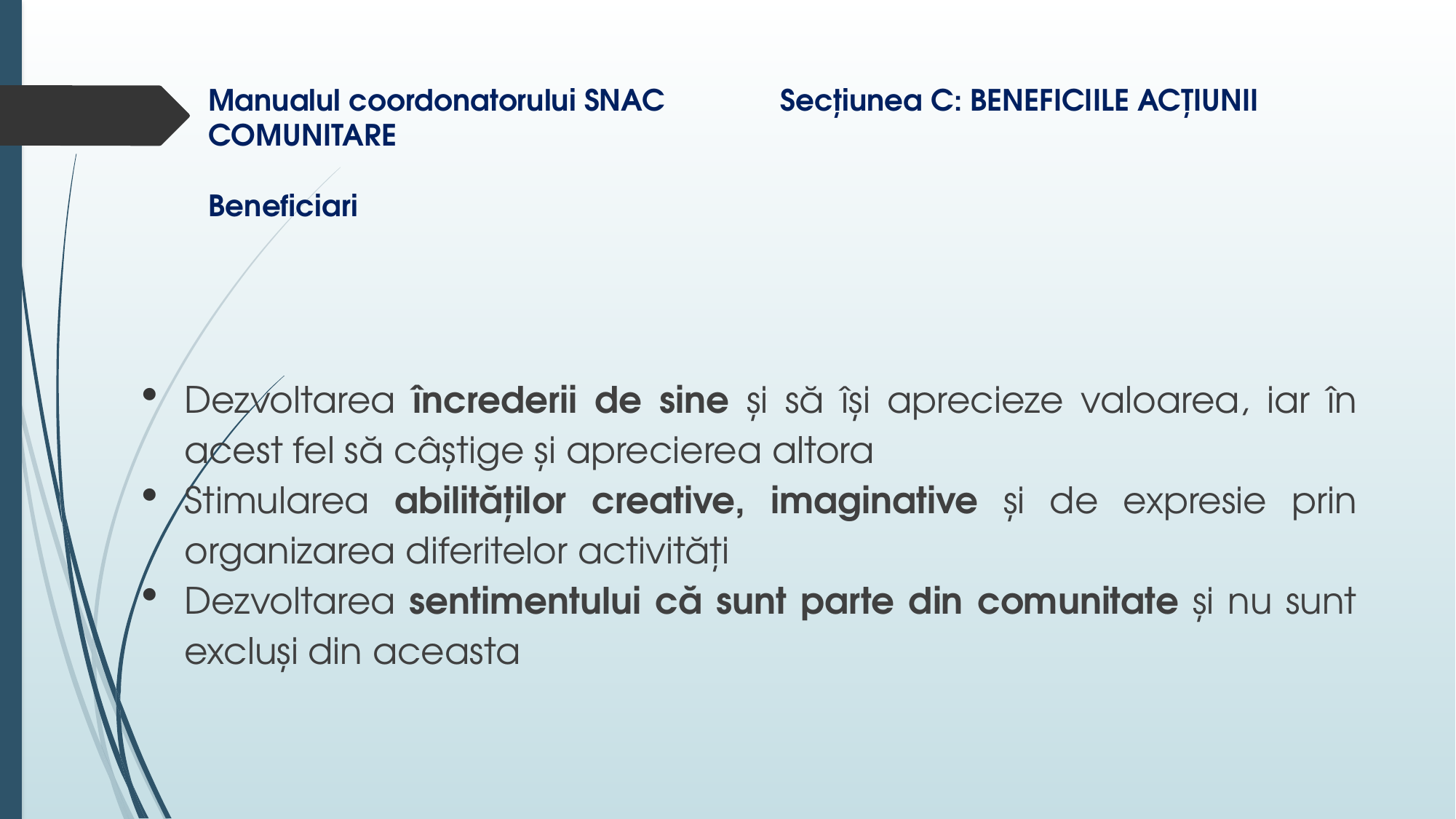

# Manualul coordonatorului SNAC              Secțiunea C: BENEFICIILE ACȚIUNII COMUNITARE Beneficiari
Dezvoltarea încrederii de sine și să își aprecieze valoarea, iar în acest fel să câștige și aprecierea altora
Stimularea abilităților creative, imaginative și de expresie prin organizarea diferitelor activități
Dezvoltarea sentimentului că sunt parte din comunitate și nu sunt excluși din aceasta